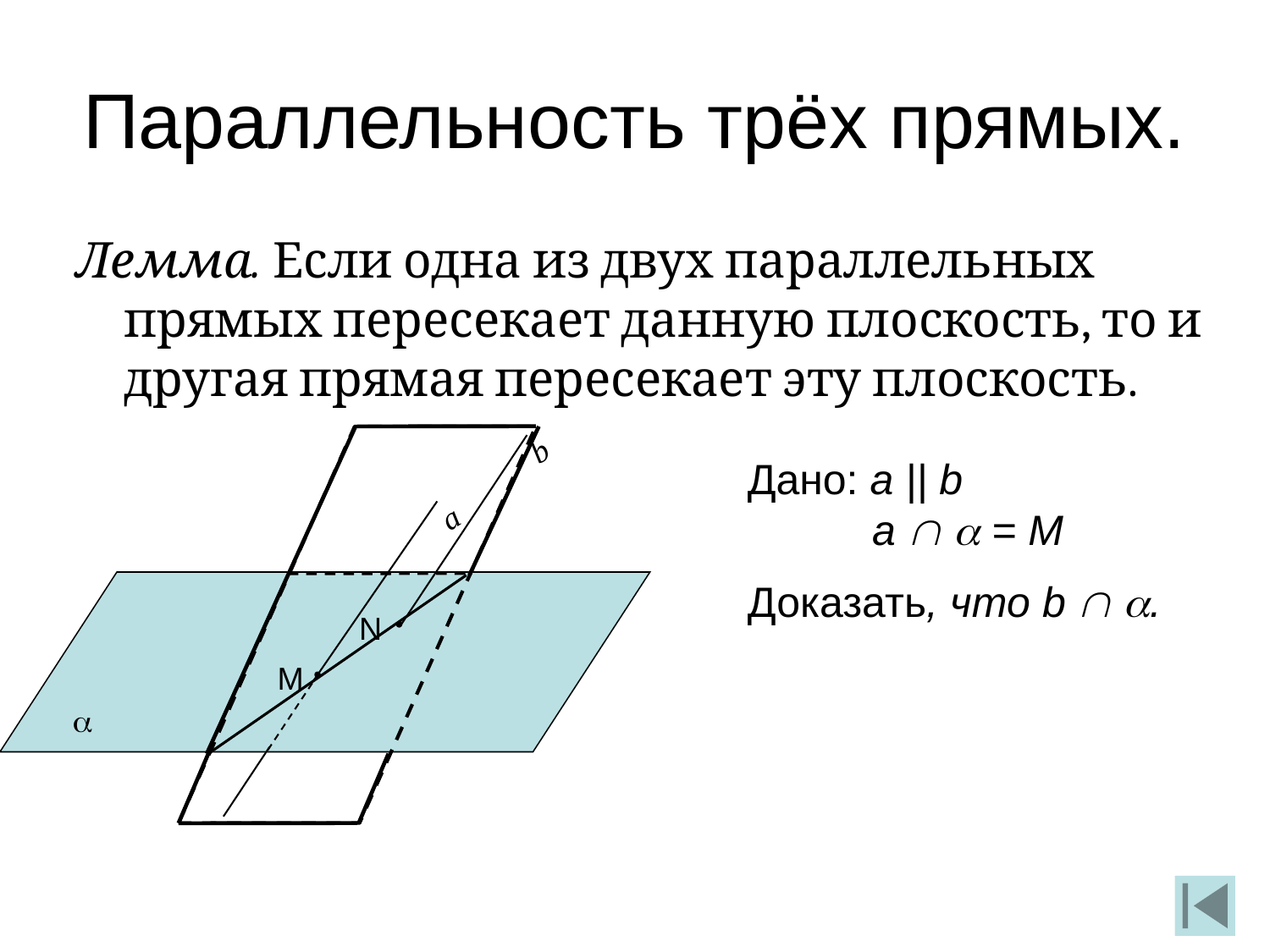

# Параллельность трёх прямых.
Лемма. Если одна из двух параллельных прямых пересекает данную плоскость, то и другая прямая пересекает эту плоскость.

Дано: a || b
 а ∩ α = М
Доказать, что b ∩ α.
b

а

α
N

М